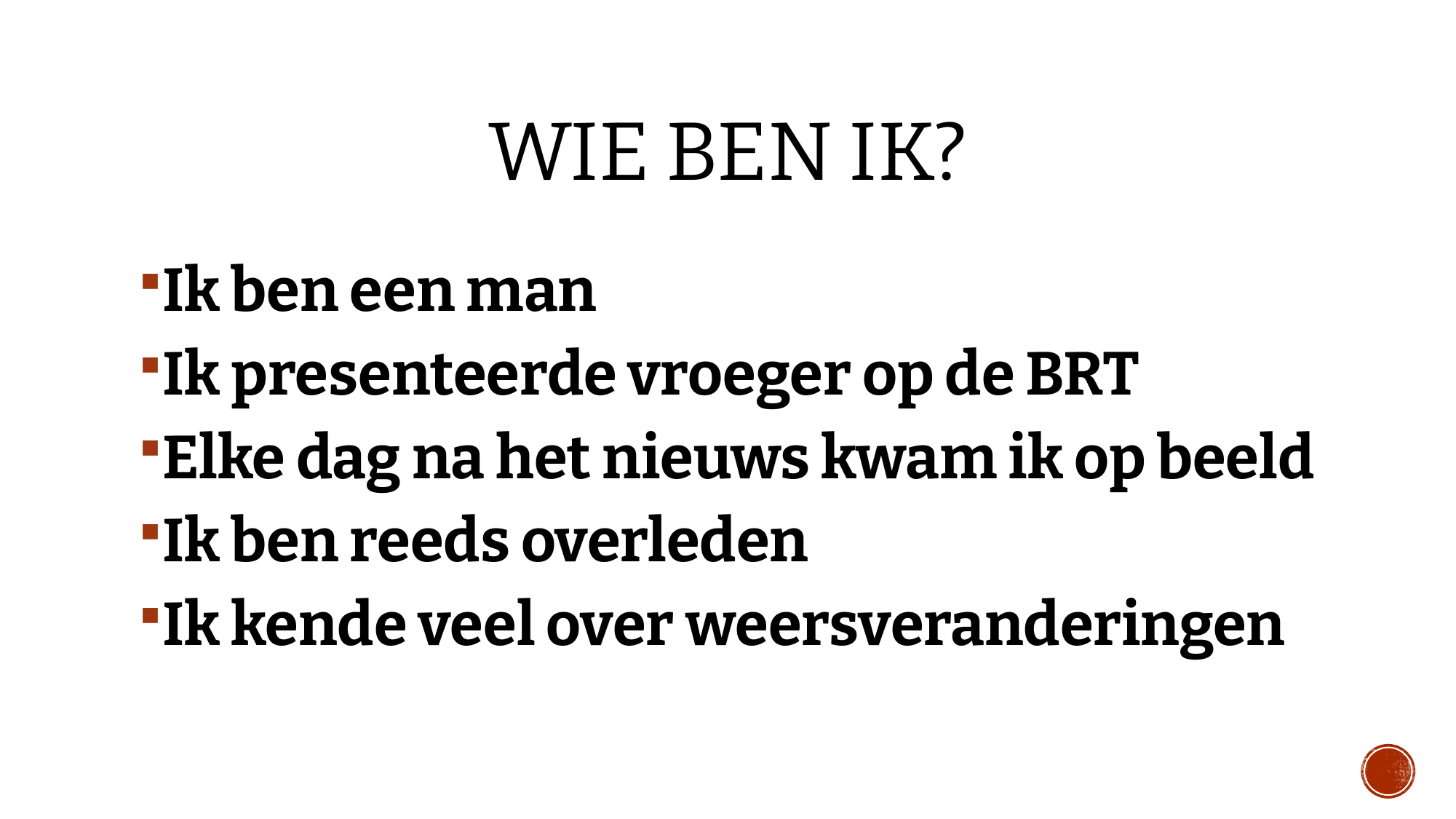

# Wie ben ik?
Ik ben een man
Ik presenteerde vroeger op de BRT
Elke dag na het nieuws kwam ik op beeld
Ik ben reeds overleden
Ik kende veel over weersveranderingen